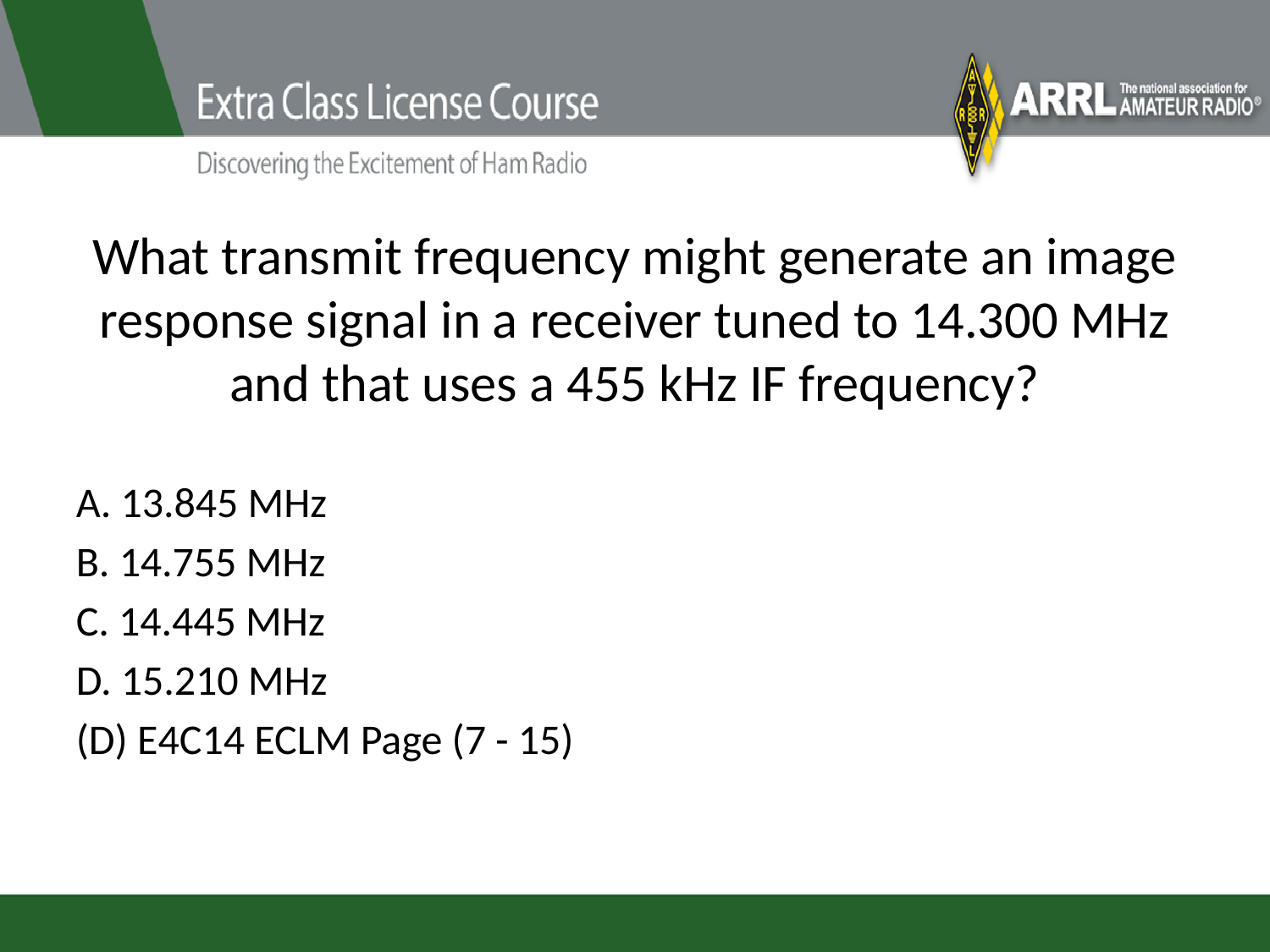

# What transmit frequency might generate an image response signal in a receiver tuned to 14.300 MHz and that uses a 455 kHz IF frequency?
A. 13.845 MHz
B. 14.755 MHz
C. 14.445 MHz
D. 15.210 MHz
(D) E4C14 ECLM Page (7 - 15)